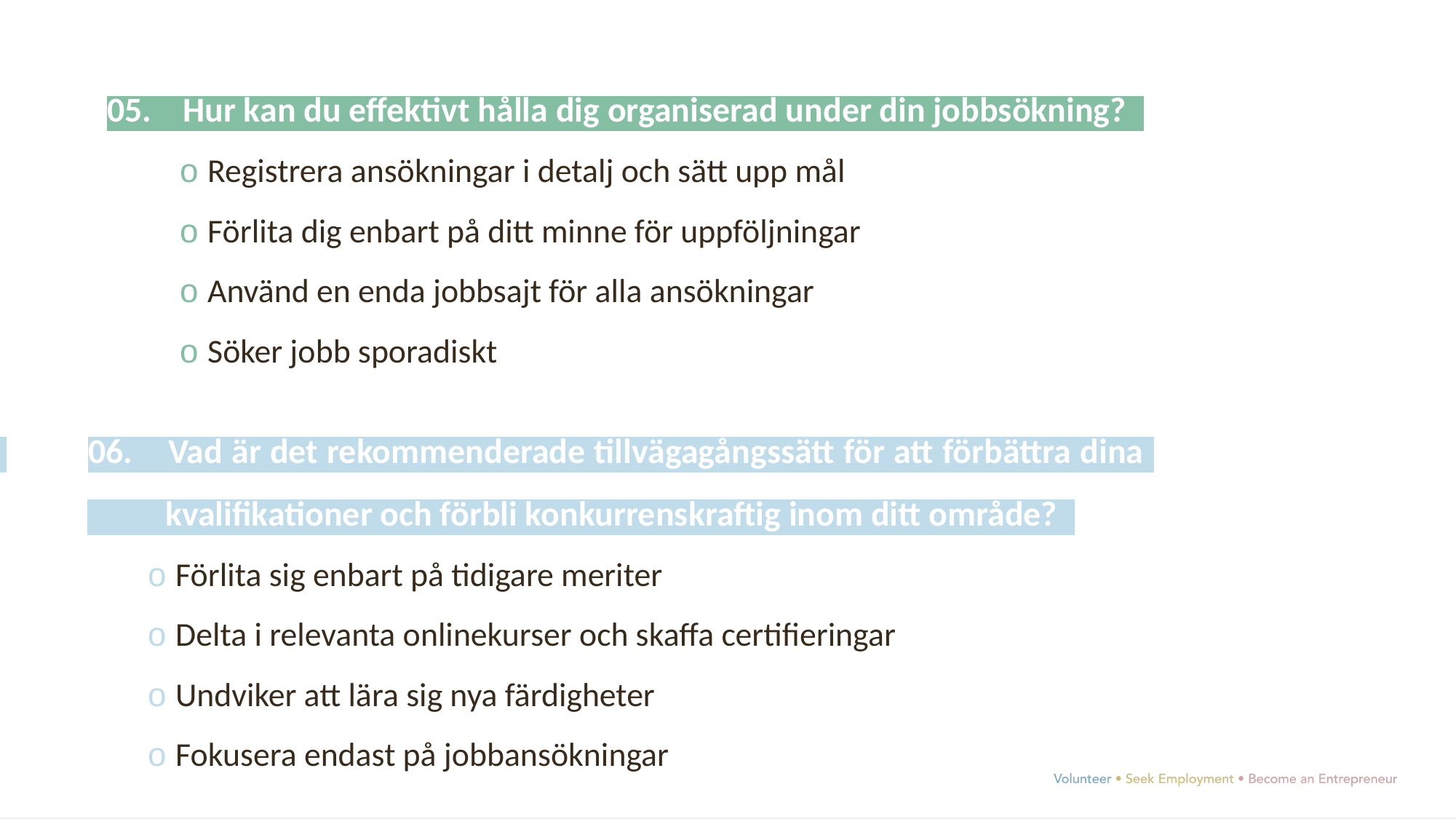

05.    Hur kan du effektivt hålla dig organiserad under din jobbsökning??
o Registrera ansökningar i detalj och sätt upp mål
o Förlita dig enbart på ditt minne för uppföljningar
o Använd en enda jobbsajt för alla ansökningar
o Söker jobb sporadiskt

 	06.    Vad är det rekommenderade tillvägagångssätt för att förbättra dina 			          kvalifikationer och förbli konkurrenskraftig inom ditt område??
o Förlita sig enbart på tidigare meriter
o Delta i relevanta onlinekurser och skaffa certifieringar
o Undviker att lära sig nya färdigheter
o Fokusera endast på jobbansökningar